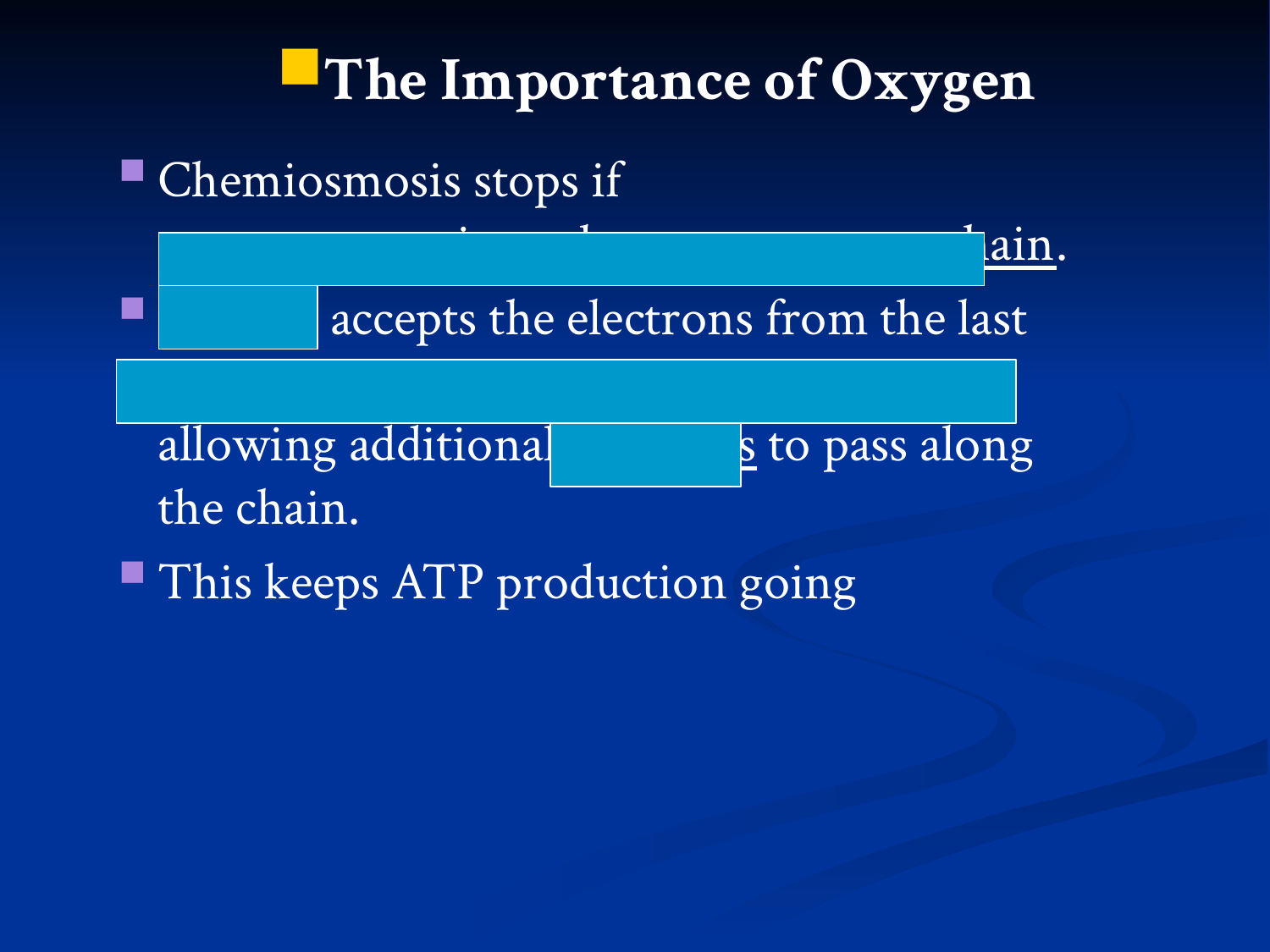

The Importance of Oxygen
Chemiosmosis stops if
e- cannot continue along e- transport chain.
Oxygen accepts the electrons from the last molecule in the electron transport chain, allowing additional electrons to pass along the chain.
This keeps ATP production going